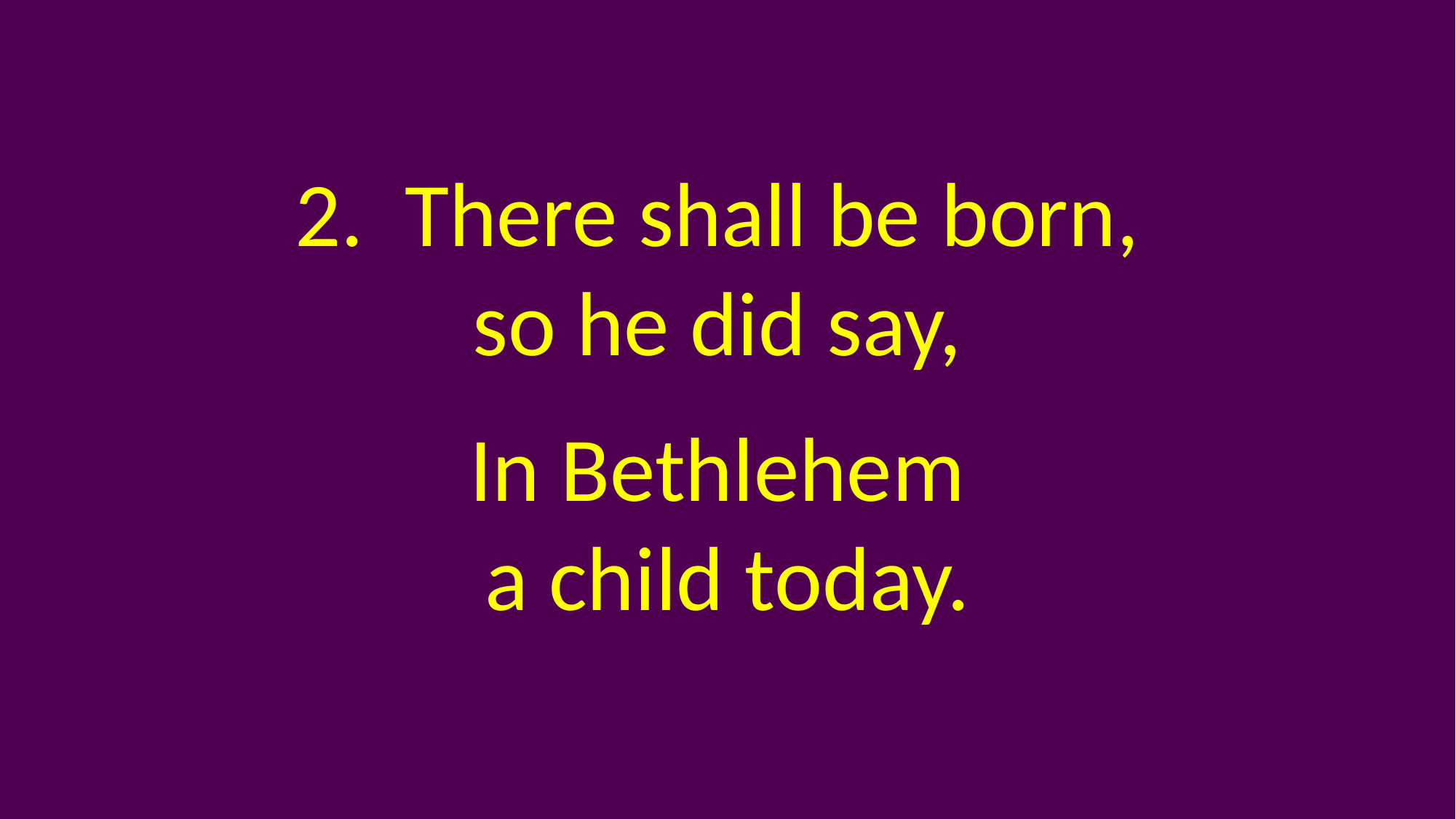

2.  There shall be born,
so he did say,
In Bethlehem
a child today.